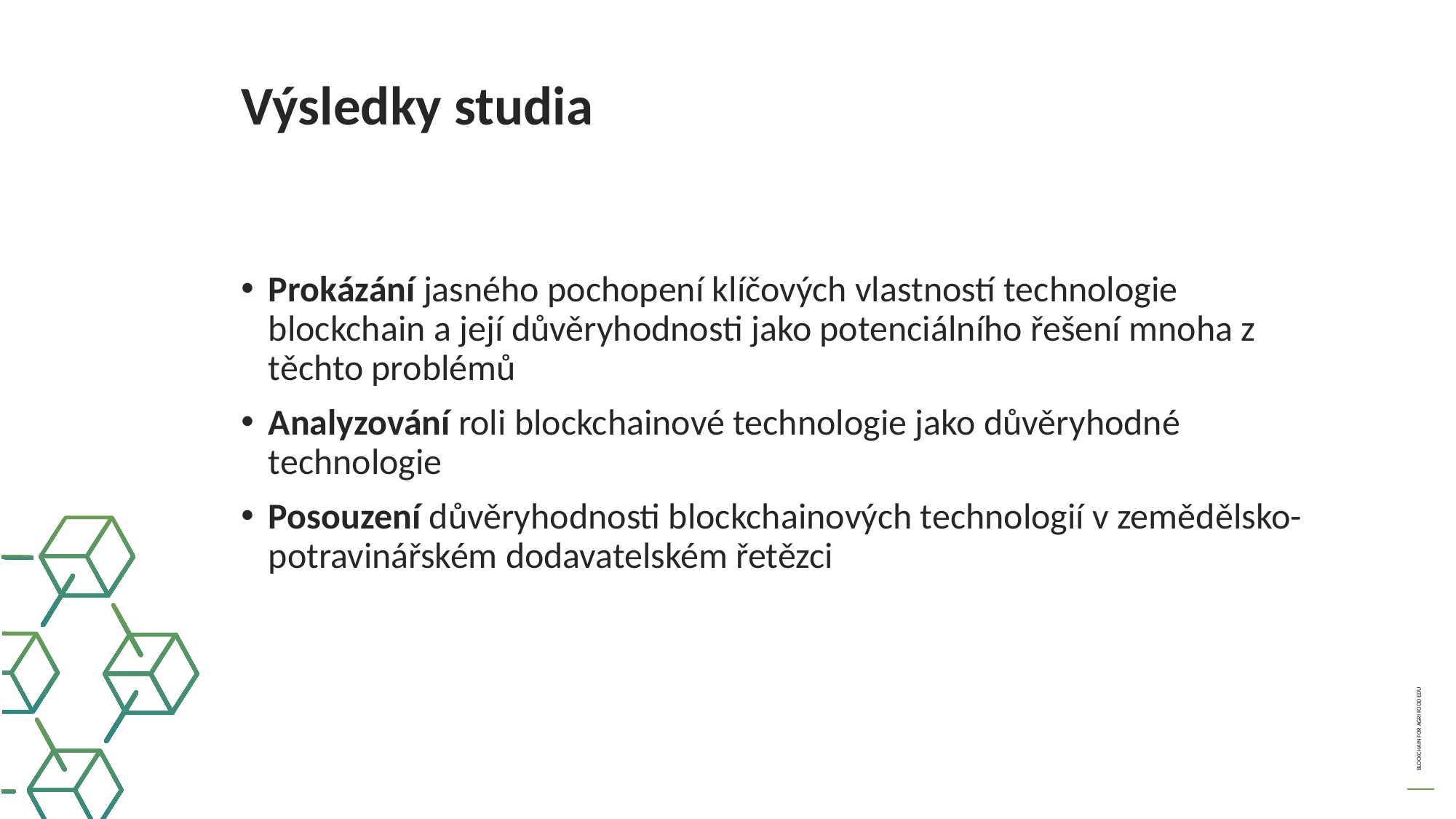

Výsledky studia
Prokázání jasného pochopení klíčových vlastností technologie blockchain a její důvěryhodnosti jako potenciálního řešení mnoha z těchto problémů
Analyzování roli blockchainové technologie jako důvěryhodné technologie
Posouzení důvěryhodnosti blockchainových technologií v zemědělsko-potravinářském dodavatelském řetězci